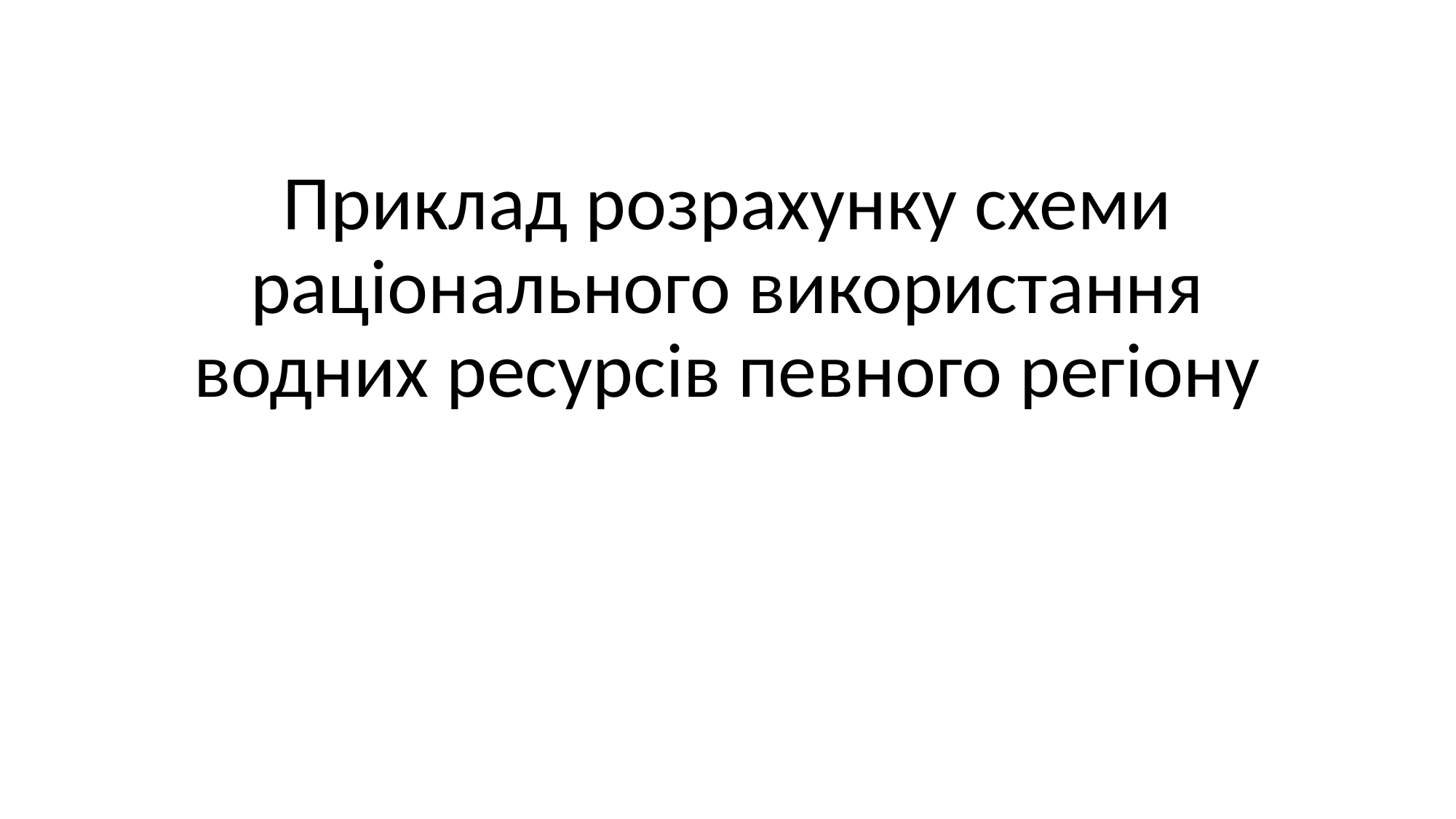

# Приклад розрахунку схеми раціонального використання водних ресурсів певного регіону